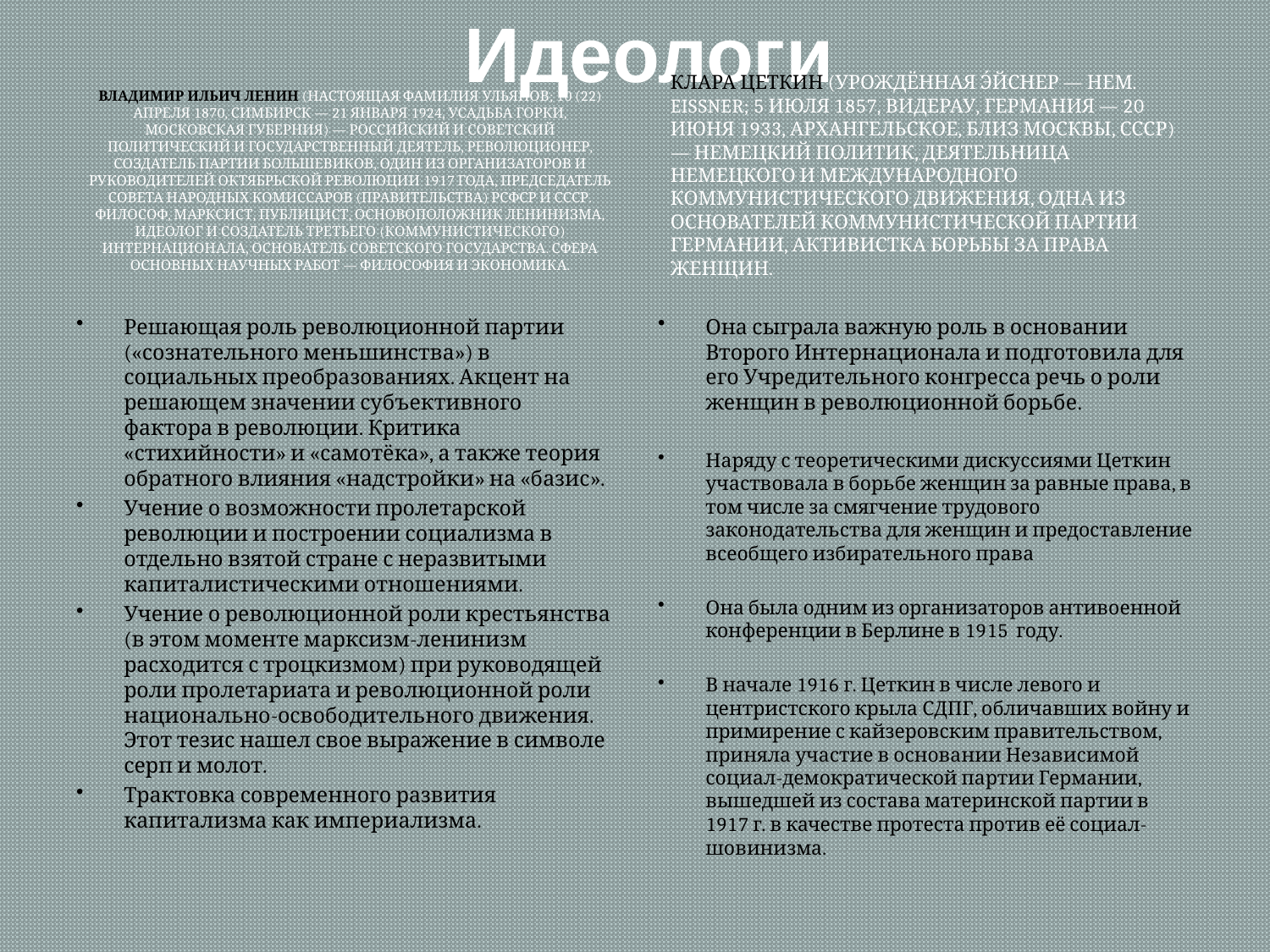

Идеологи
КЛАРА ЦЕТКИН (УРОЖДЁННАЯ Э́ЙСНЕР — НЕМ. EISSNER; 5 ИЮЛЯ 1857, ВИДЕРАУ, ГЕРМАНИЯ — 20 ИЮНЯ 1933, АРХАНГЕЛЬСКОЕ, БЛИЗ МОСКВЫ, СССР) — НЕМЕЦКИЙ ПОЛИТИК, ДЕЯТЕЛЬНИЦА НЕМЕЦКОГО И МЕЖДУНАРОДНОГО КОММУНИСТИЧЕСКОГО ДВИЖЕНИЯ, ОДНА ИЗ ОСНОВАТЕЛЕЙ КОММУНИСТИЧЕСКОЙ ПАРТИИ ГЕРМАНИИ, АКТИВИСТКА БОРЬБЫ ЗА ПРАВА ЖЕНЩИН.
ВЛАДИМИР ИЛЬИЧ ЛЕНИН (НАСТОЯЩАЯ ФАМИЛИЯ УЛЬЯНОВ; 10 (22) АПРЕЛЯ 1870, СИМБИРСК — 21 ЯНВАРЯ 1924, УСАДЬБА ГОРКИ, МОСКОВСКАЯ ГУБЕРНИЯ) — РОССИЙСКИЙ И СОВЕТСКИЙ ПОЛИТИЧЕСКИЙ И ГОСУДАРСТВЕННЫЙ ДЕЯТЕЛЬ, РЕВОЛЮЦИОНЕР, СОЗДАТЕЛЬ ПАРТИИ БОЛЬШЕВИКОВ, ОДИН ИЗ ОРГАНИЗАТОРОВ И РУКОВОДИТЕЛЕЙ ОКТЯБРЬСКОЙ РЕВОЛЮЦИИ 1917 ГОДА, ПРЕДСЕДАТЕЛЬ СОВЕТА НАРОДНЫХ КОМИССАРОВ (ПРАВИТЕЛЬСТВА) РСФСР И СССР. ФИЛОСОФ, МАРКСИСТ, ПУБЛИЦИСТ, ОСНОВОПОЛОЖНИК ЛЕНИНИЗМА, ИДЕОЛОГ И СОЗДАТЕЛЬ ТРЕТЬЕГО (КОММУНИСТИЧЕСКОГО) ИНТЕРНАЦИОНАЛА, ОСНОВАТЕЛЬ СОВЕТСКОГО ГОСУДАРСТВА. СФЕРА ОСНОВНЫХ НАУЧНЫХ РАБОТ — ФИЛОСОФИЯ И ЭКОНОМИКА.
Решающая роль революционной партии («сознательного меньшинства») в социальных преобразованиях. Акцент на решающем значении субъективного фактора в революции. Критика «стихийности» и «самотёка», а также теория обратного влияния «надстройки» на «базис».
Учение о возможности пролетарской революции и построении социализма в отдельно взятой стране с неразвитыми капиталистическими отношениями.
Учение о революционной роли крестьянства (в этом моменте марксизм-ленинизм расходится с троцкизмом) при руководящей роли пролетариата и революционной роли национально-освободительного движения. Этот тезис нашел свое выражение в символе серп и молот.
Трактовка современного развития капитализма как империализма.
Она сыграла важную роль в основании Второго Интернационала и подготовила для его Учредительного конгресса речь о роли женщин в революционной борьбе.

Наряду с теоретическими дискуссиями Цеткин участвовала в борьбе женщин за равные права, в том числе за смягчение трудового законодательства для женщин и предоставление всеобщего избирательного права

Она была одним из организаторов антивоенной конференции в Берлине в 1915  году.

В начале 1916 г. Цеткин в числе левого и центристского крыла СДПГ, обличавших войну и примирение с кайзеровским правительством, приняла участие в основании Независимой социал-демократической партии Германии, вышедшей из состава материнской партии в 1917 г. в качестве протеста против её социал-шовинизма.